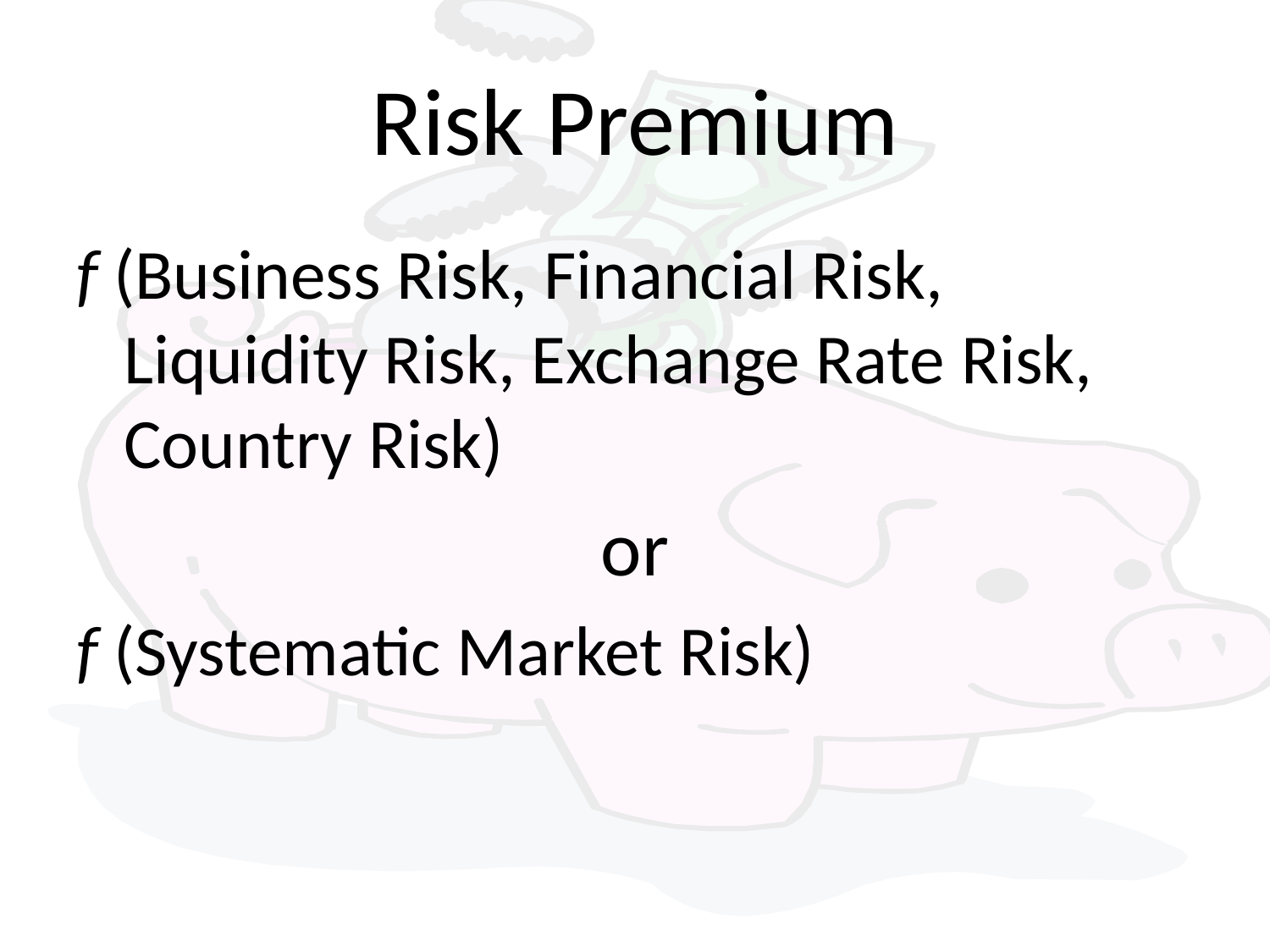

# Risk Premium
f (Business Risk, Financial Risk, Liquidity Risk, Exchange Rate Risk, Country Risk)
or
f (Systematic Market Risk)